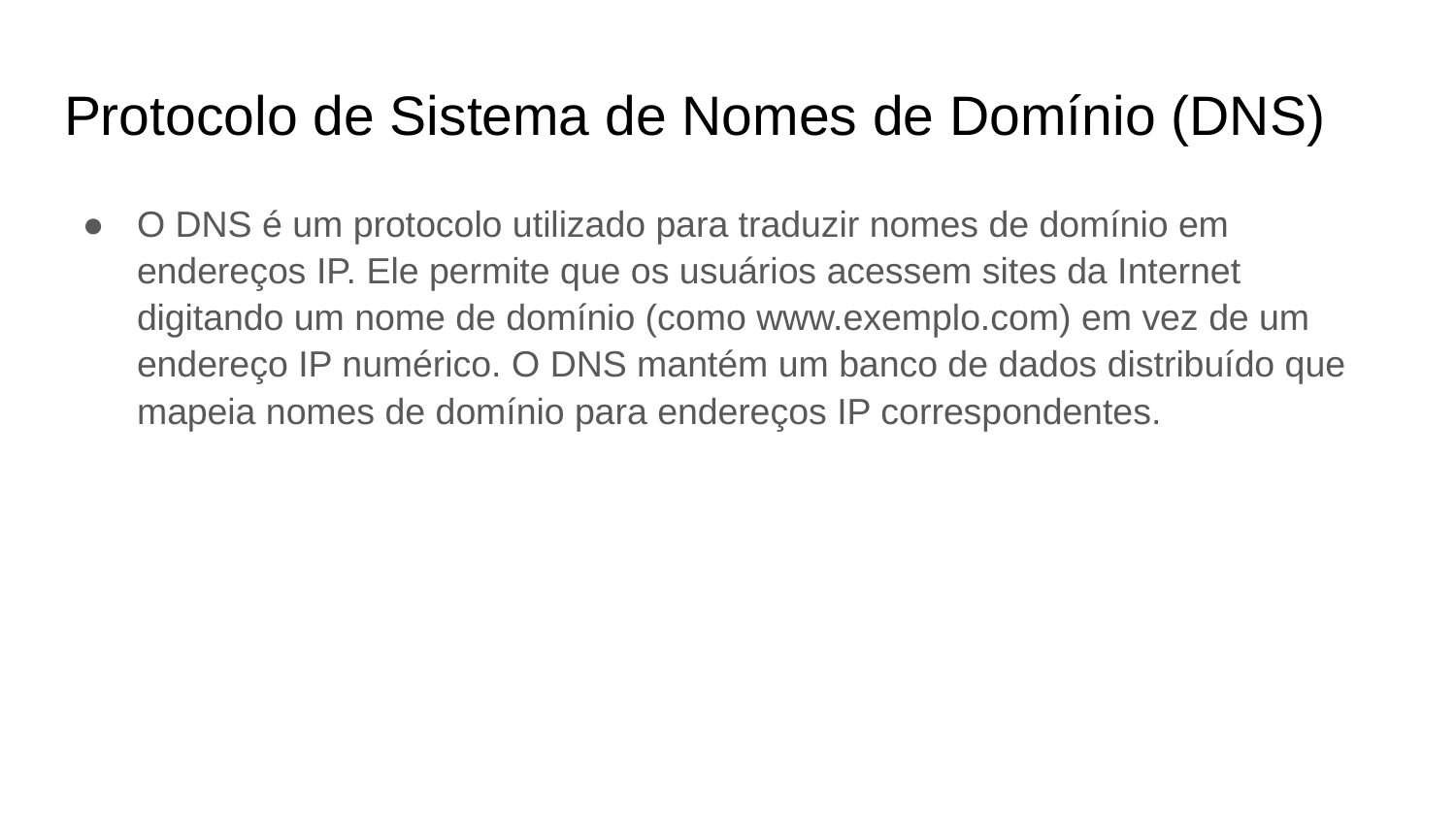

# Protocolo de Sistema de Nomes de Domínio (DNS)
O DNS é um protocolo utilizado para traduzir nomes de domínio em endereços IP. Ele permite que os usuários acessem sites da Internet digitando um nome de domínio (como www.exemplo.com) em vez de um endereço IP numérico. O DNS mantém um banco de dados distribuído que mapeia nomes de domínio para endereços IP correspondentes.